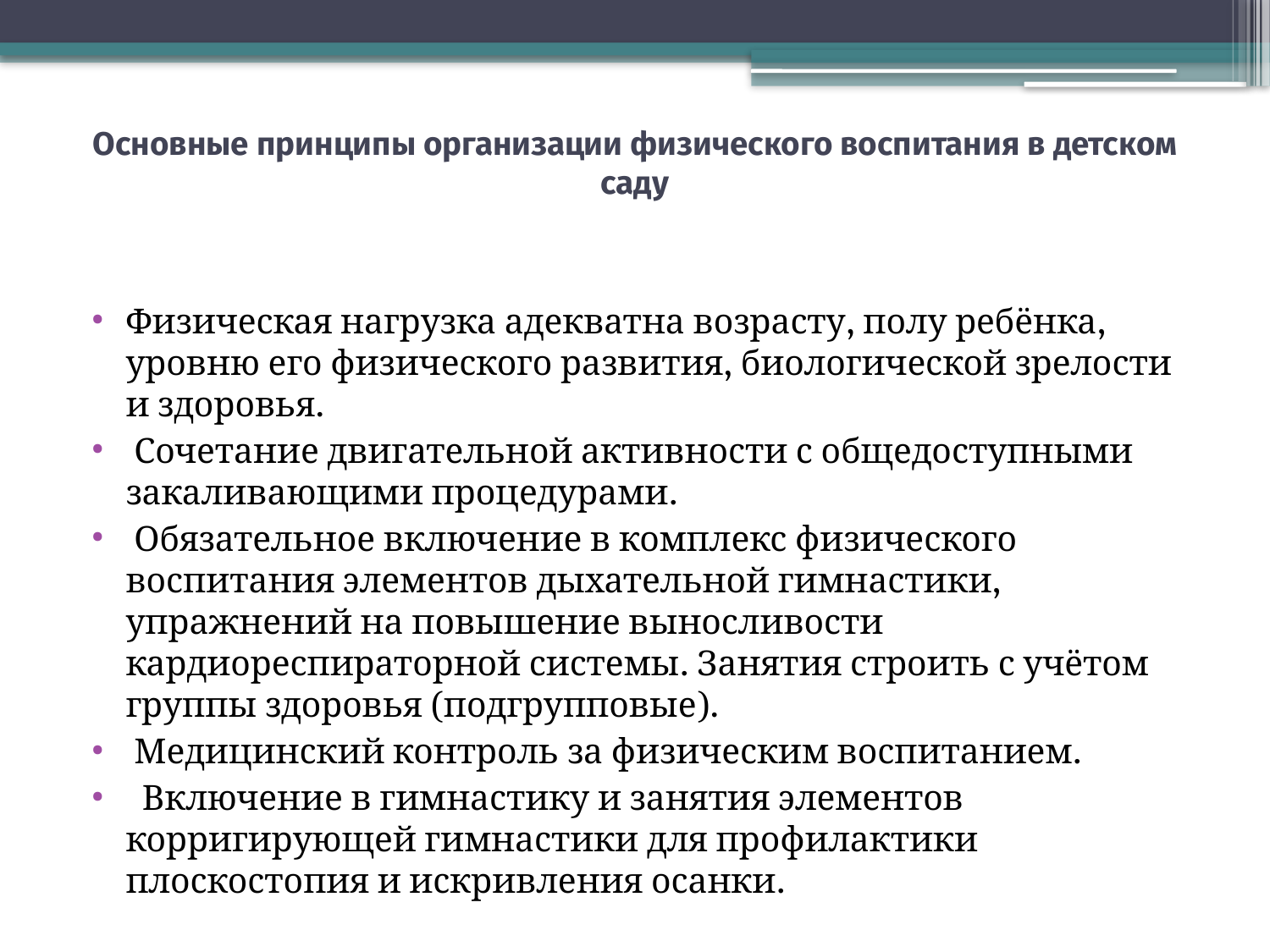

# Основные принципы организации физического воспитания в детском саду

Физическая нагрузка адекватна возрасту, полу ребёнка, уровню его физического развития, биологической зрелости и здоровья.
 Сочетание двигательной активности с общедоступными закаливающими процедурами.
 Обязательное включение в комплекс физического воспитания элементов дыхательной гимнастики, упражнений на повышение выносливости кардиореспираторной системы. Занятия строить с учётом группы здоровья (подгрупповые).
 Медицинский контроль за физическим воспитанием.
  Включение в гимнастику и занятия элементов корригирующей гимнастики для профилактики плоскостопия и искривления осанки.